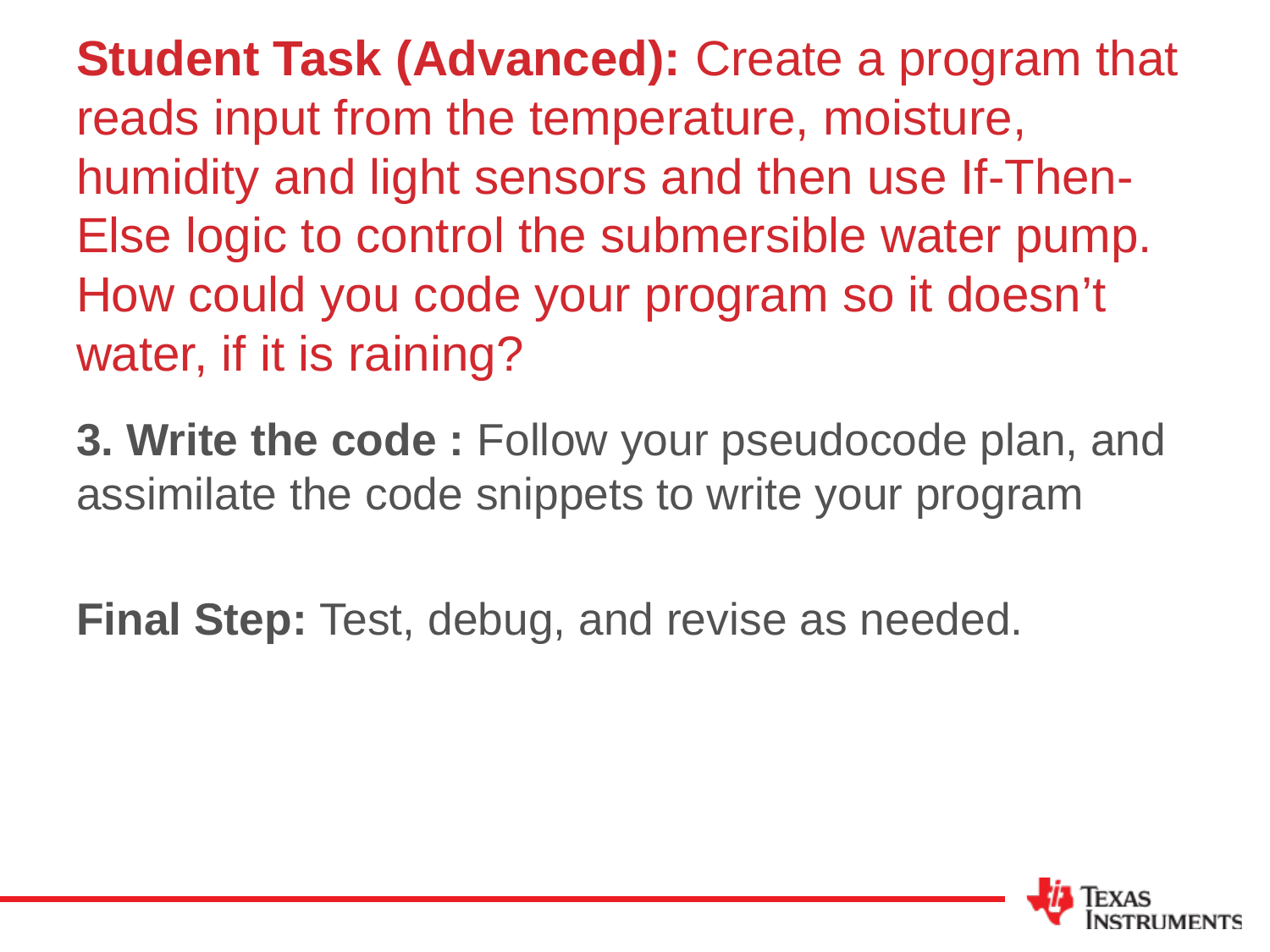

# Student Task (Advanced): Create a program that reads input from the temperature, moisture, humidity and light sensors and then use If-Then-Else logic to control the submersible water pump. How could you code your program so it doesn’t water, if it is raining?
3. Write the code : Follow your pseudocode plan, and assimilate the code snippets to write your program

Final Step: Test, debug, and revise as needed.